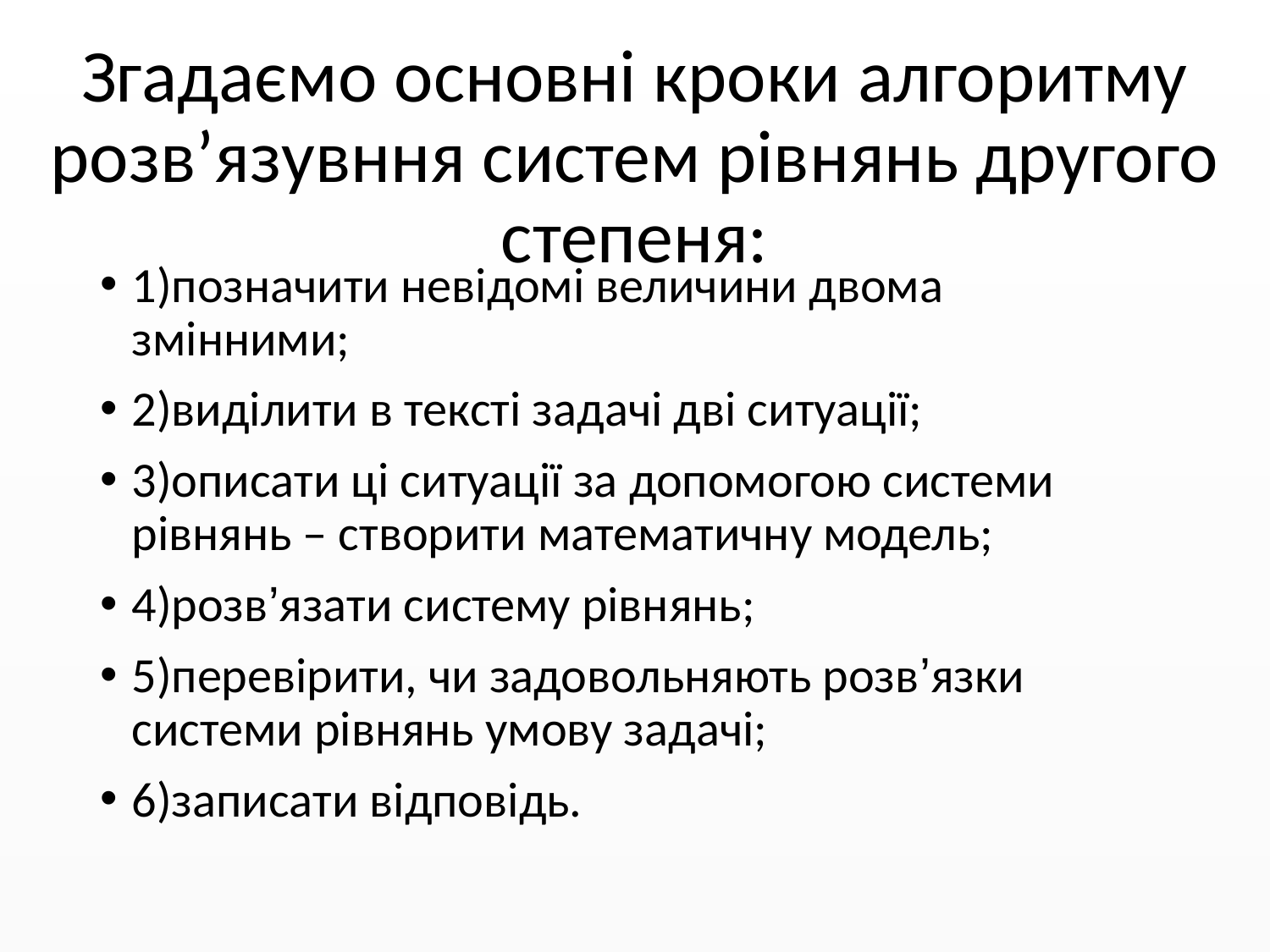

# Згадаємо основні кроки алгоритму розв’язувння систем рівнянь другого степеня:
1)позначити невідомі величини двома змінними;
2)виділити в тексті задачі дві ситуації;
3)описати ці ситуації за допомогою системи  рівнянь – створити математичну модель;
4)розв’язати систему рівнянь;
5)перевірити, чи задовольняють розв’язки системи рівнянь умову задачі;
6)записати відповідь.